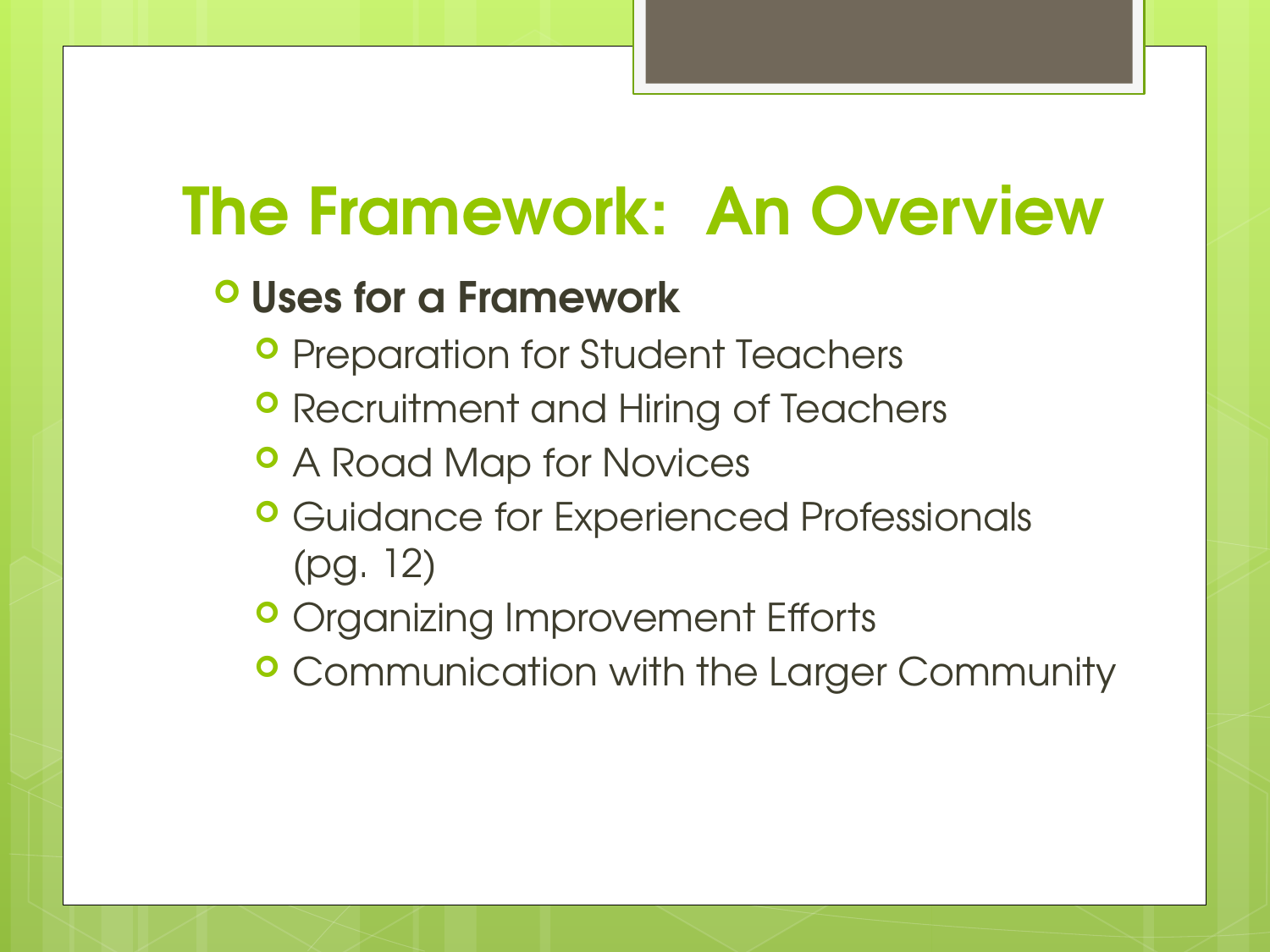

# The Framework:  An Overview
Uses for a Framework
Preparation for Student Teachers
Recruitment and Hiring of Teachers
A Road Map for Novices
Guidance for Experienced Professionals (pg. 12)
Organizing Improvement Efforts
Communication with the Larger Community